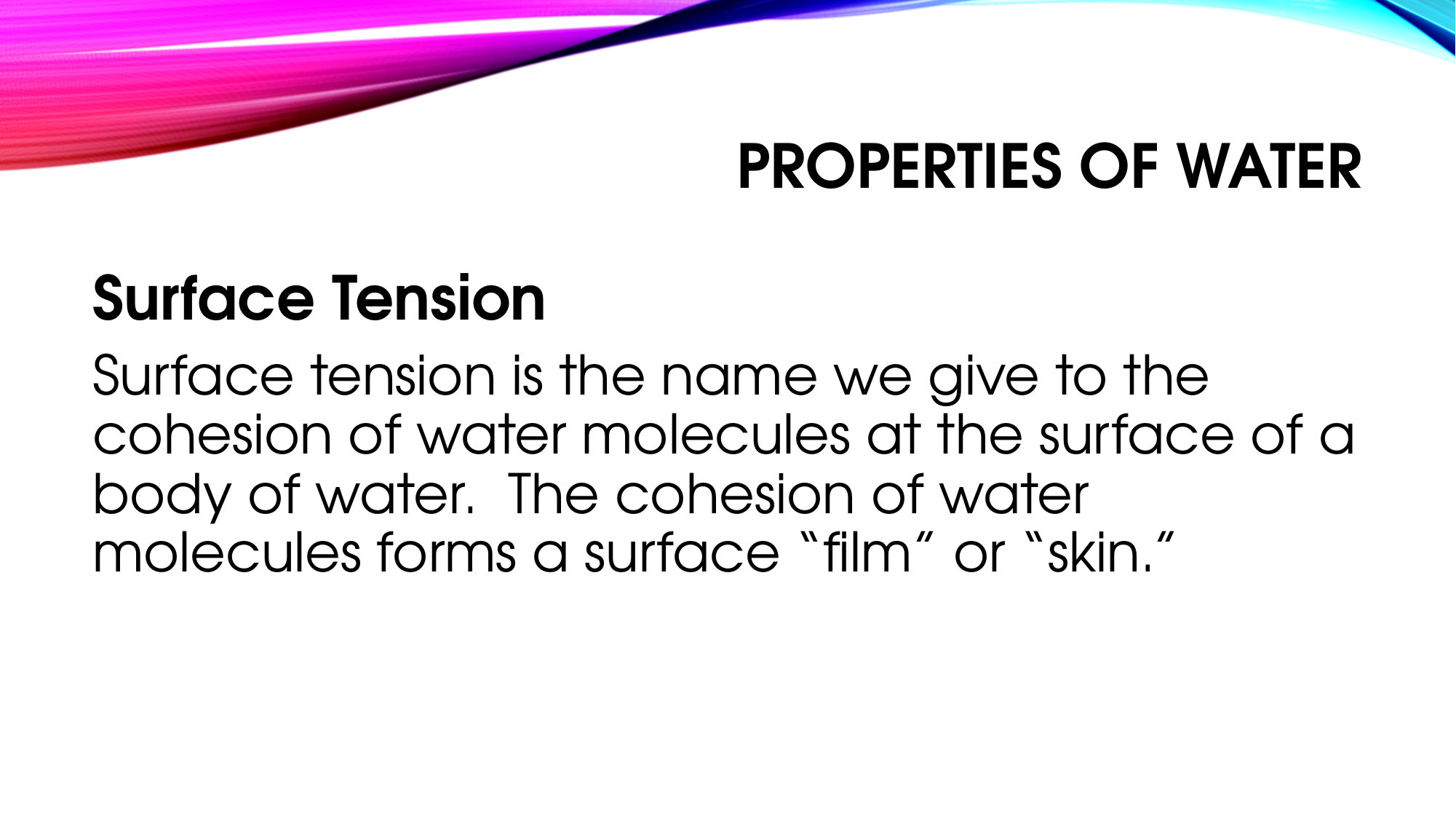

# Properties of Water
Surface Tension
Surface tension is the name we give to the cohesion of water molecules at the surface of a body of water.  The cohesion of water molecules forms a surface “film” or “skin.”